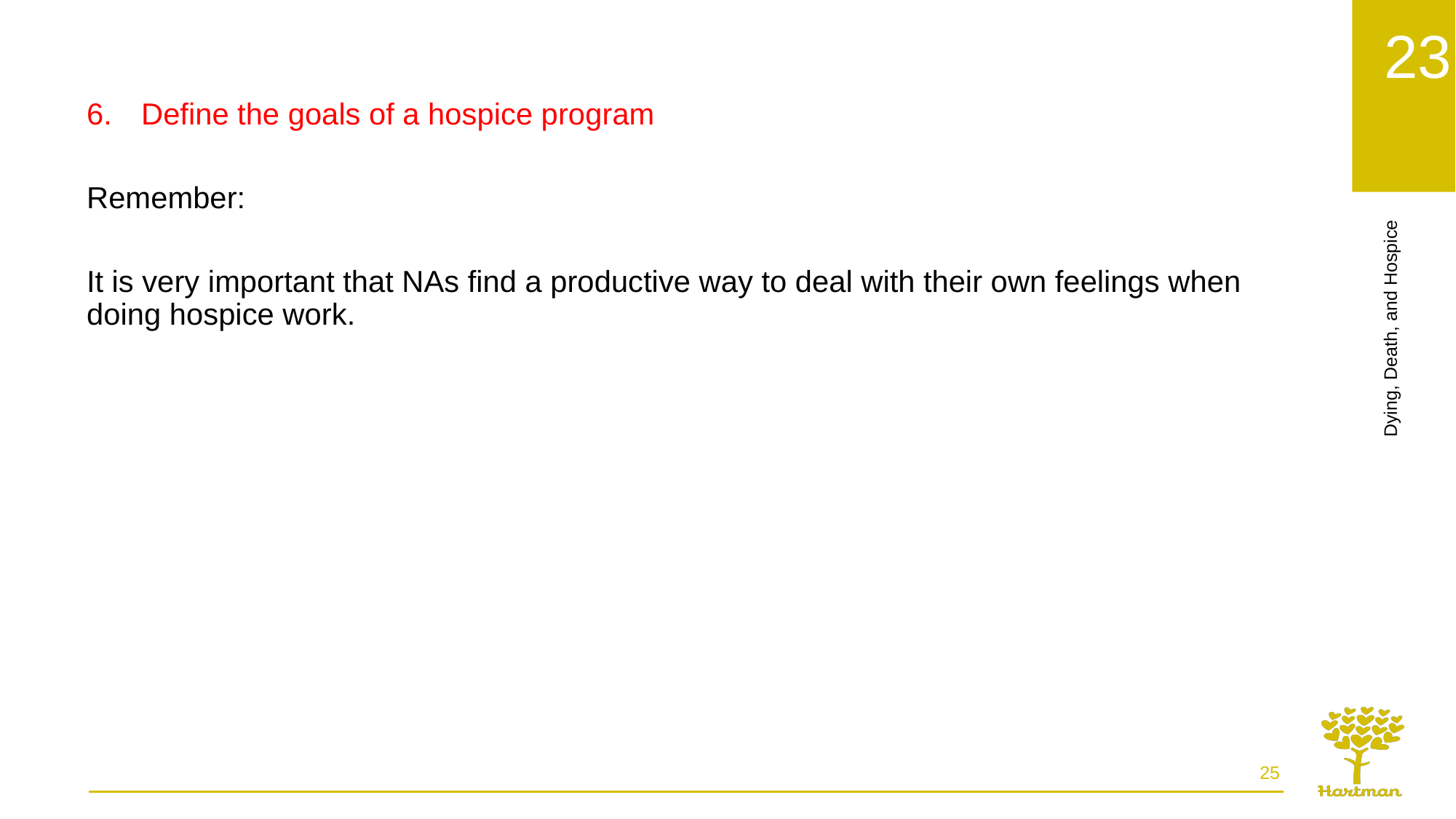

Define the goals of a hospice program

Remember:

It is very important that NAs find a productive way to deal with their own feelings when doing hospice work.

25